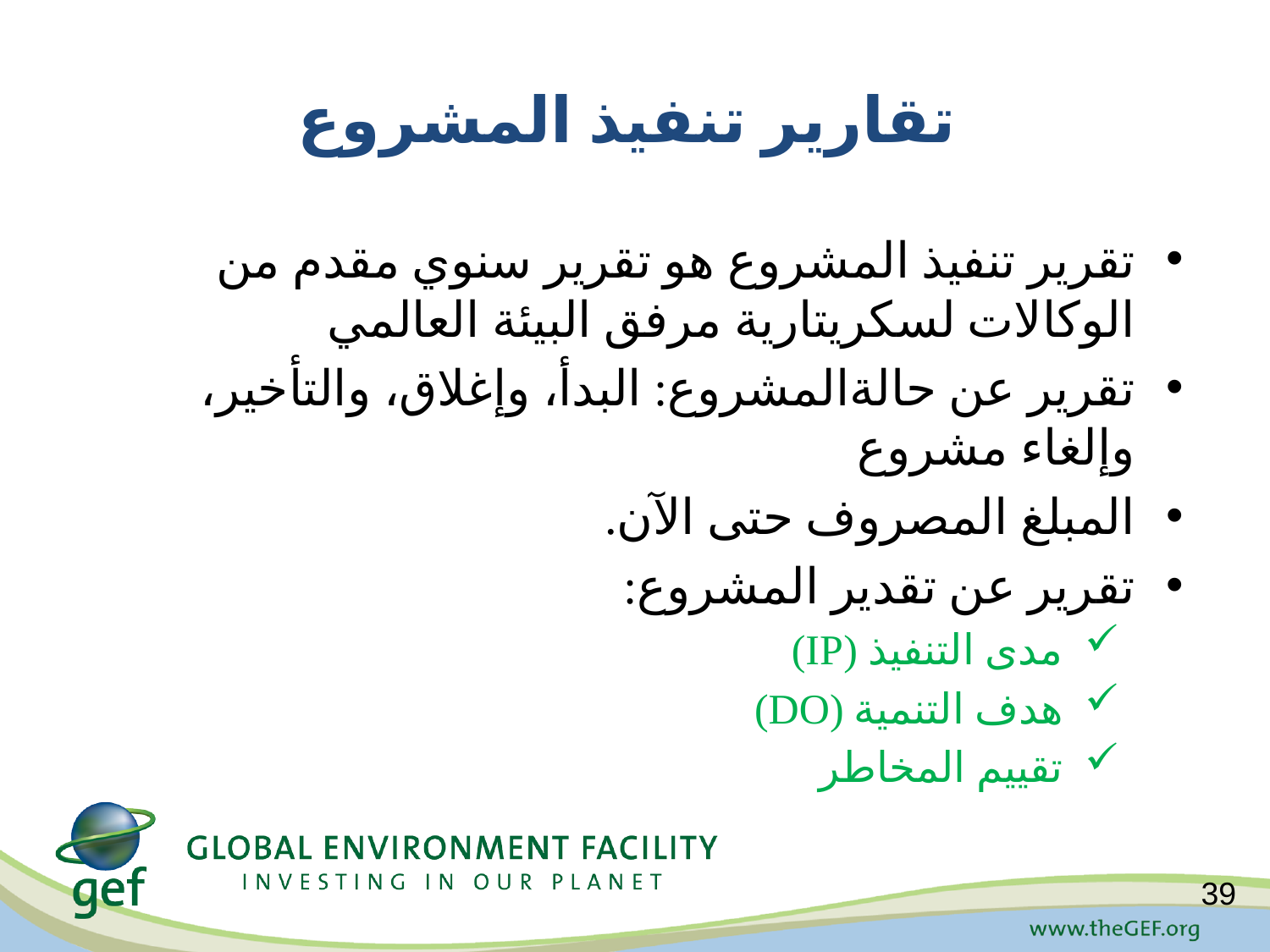

# تقارير تنفيذ المشروع
تقرير تنفيذ المشروع هو تقرير سنوي مقدم من الوكالات لسكريتارية مرفق البيئة العالمي
تقرير عن حالةالمشروع: البدأ، وإغلاق، والتأخير، وإلغاء مشروع
المبلغ المصروف حتى الآن.
تقرير عن تقدير المشروع:
مدى التنفيذ (IP)
هدف التنمية (DO)
تقييم المخاطر
39